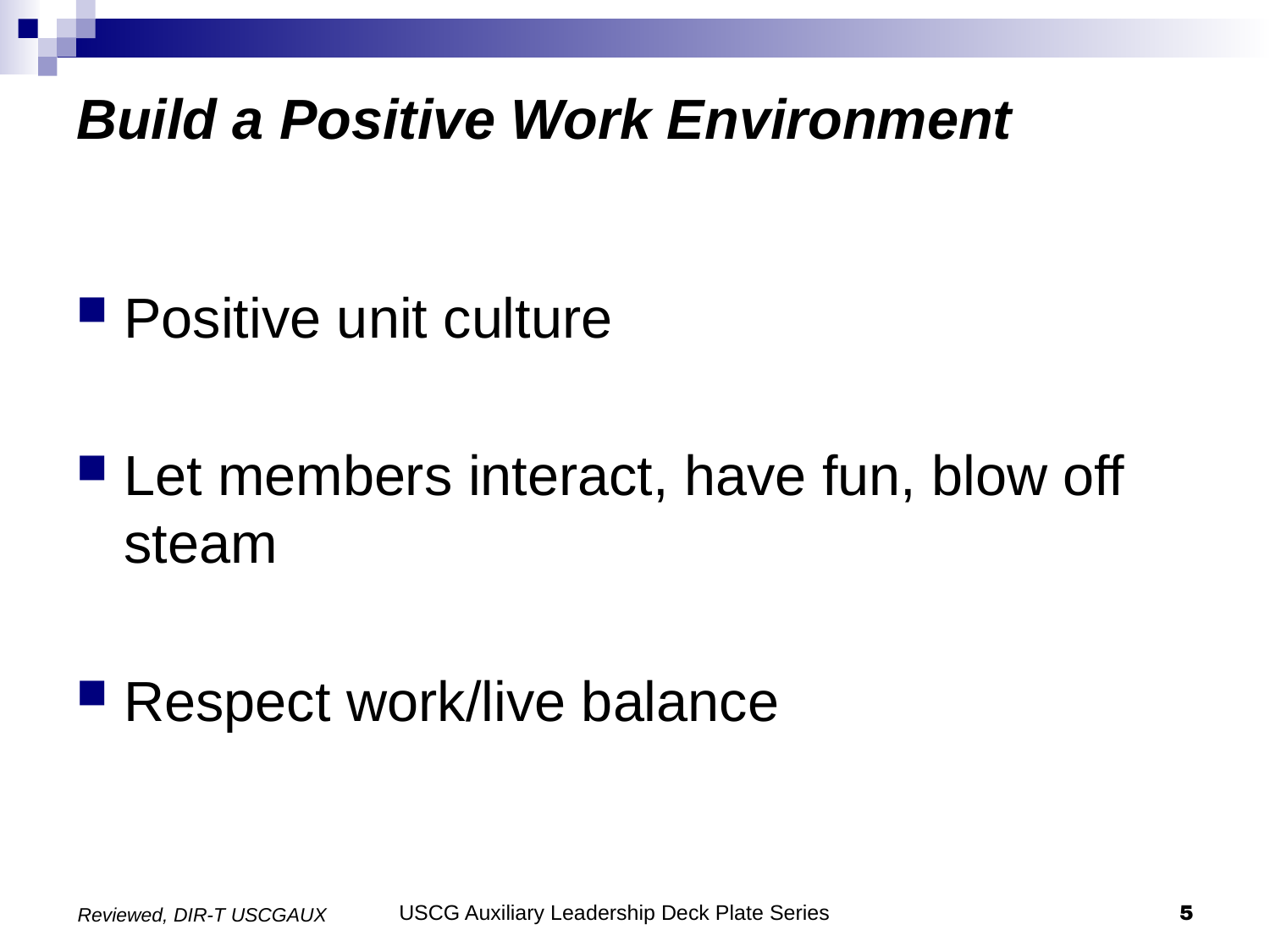

# Build a Positive Work Environment
Positive unit culture

Let members interact, have fun, blow off steam

Respect work/live balance
USCG Auxiliary Leadership Deck Plate Series
5
Reviewed, DIR-T USCGAUX